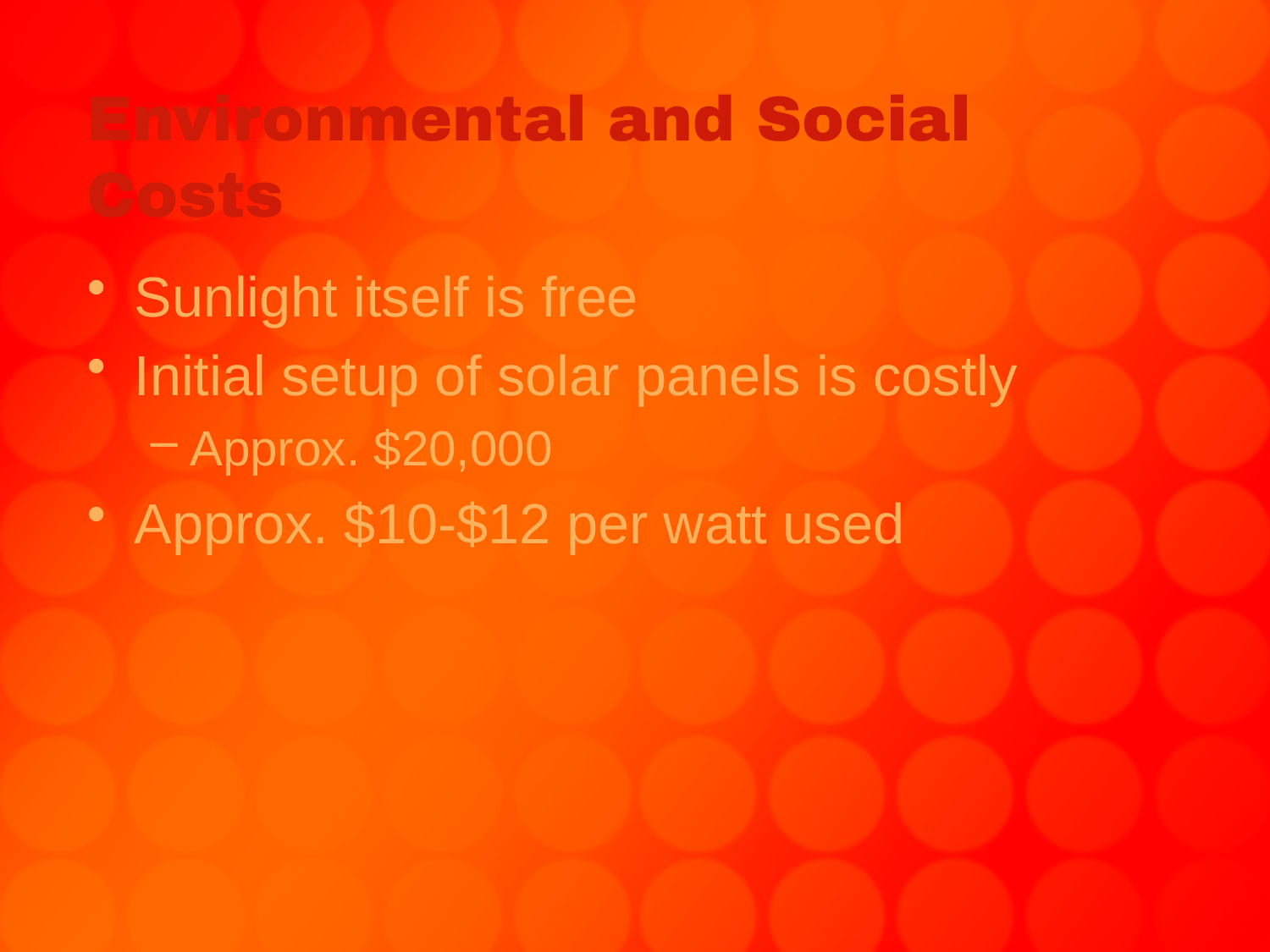

# Environmental and Social Costs
Sunlight itself is free
Initial setup of solar panels is costly
Approx. $20,000
Approx. $10-$12 per watt used